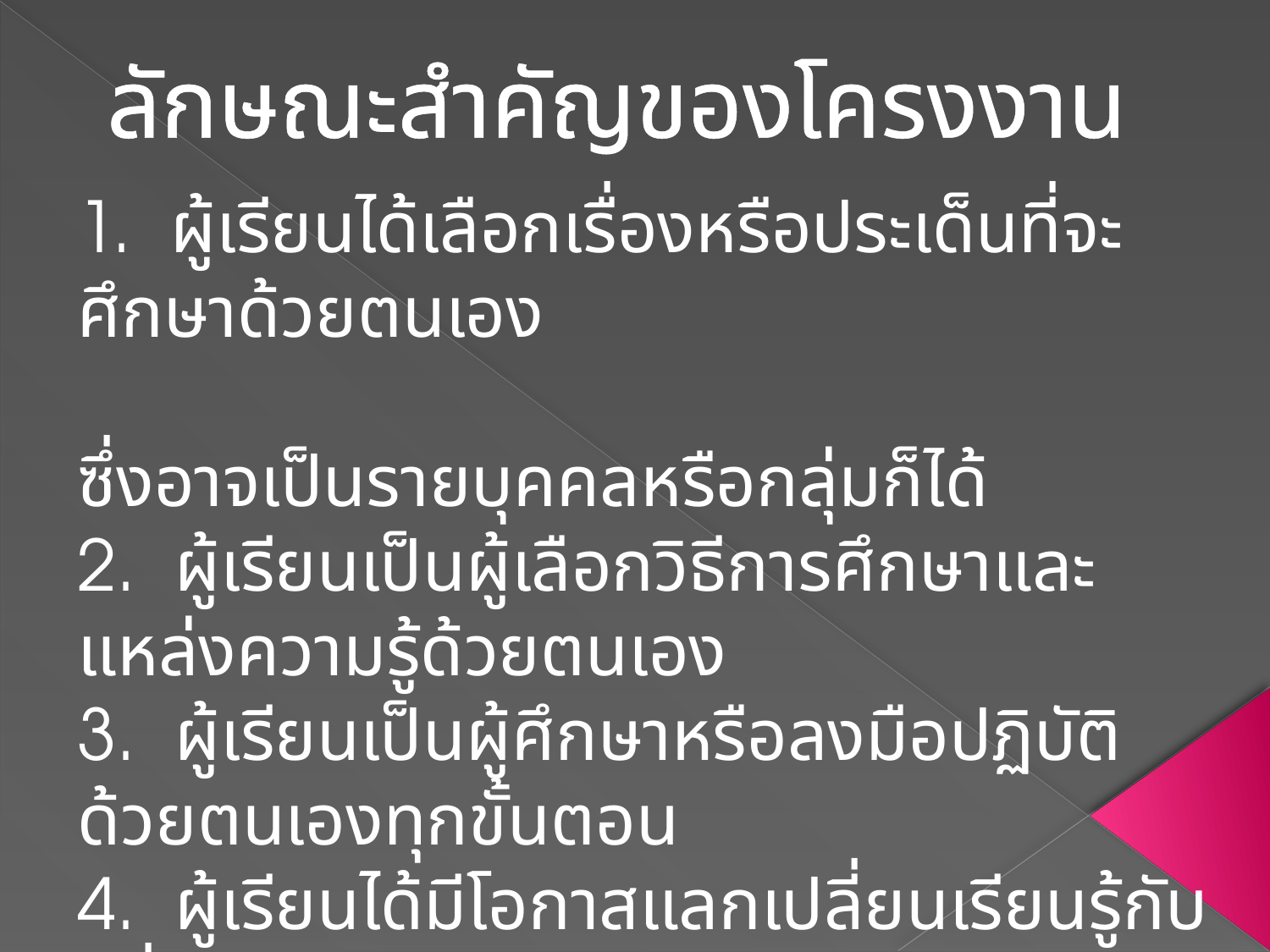

ลักษณะสำคัญของโครงงาน
1.  ผู้เรียนได้เลือกเรื่องหรือประเด็นที่จะศึกษาด้วยตนเอง
ซึ่งอาจเป็นรายบุคคลหรือกลุ่มก็ได้
2.  ผู้เรียนเป็นผู้เลือกวิธีการศึกษาและแหล่งความรู้ด้วยตนเอง
3.  ผู้เรียนเป็นผู้ศึกษาหรือลงมือปฏิบัติด้วยตนเองทุกขั้นตอน
4.  ผู้เรียนได้มีโอกาสแลกเปลี่ยนเรียนรู้กับผู้อื่น